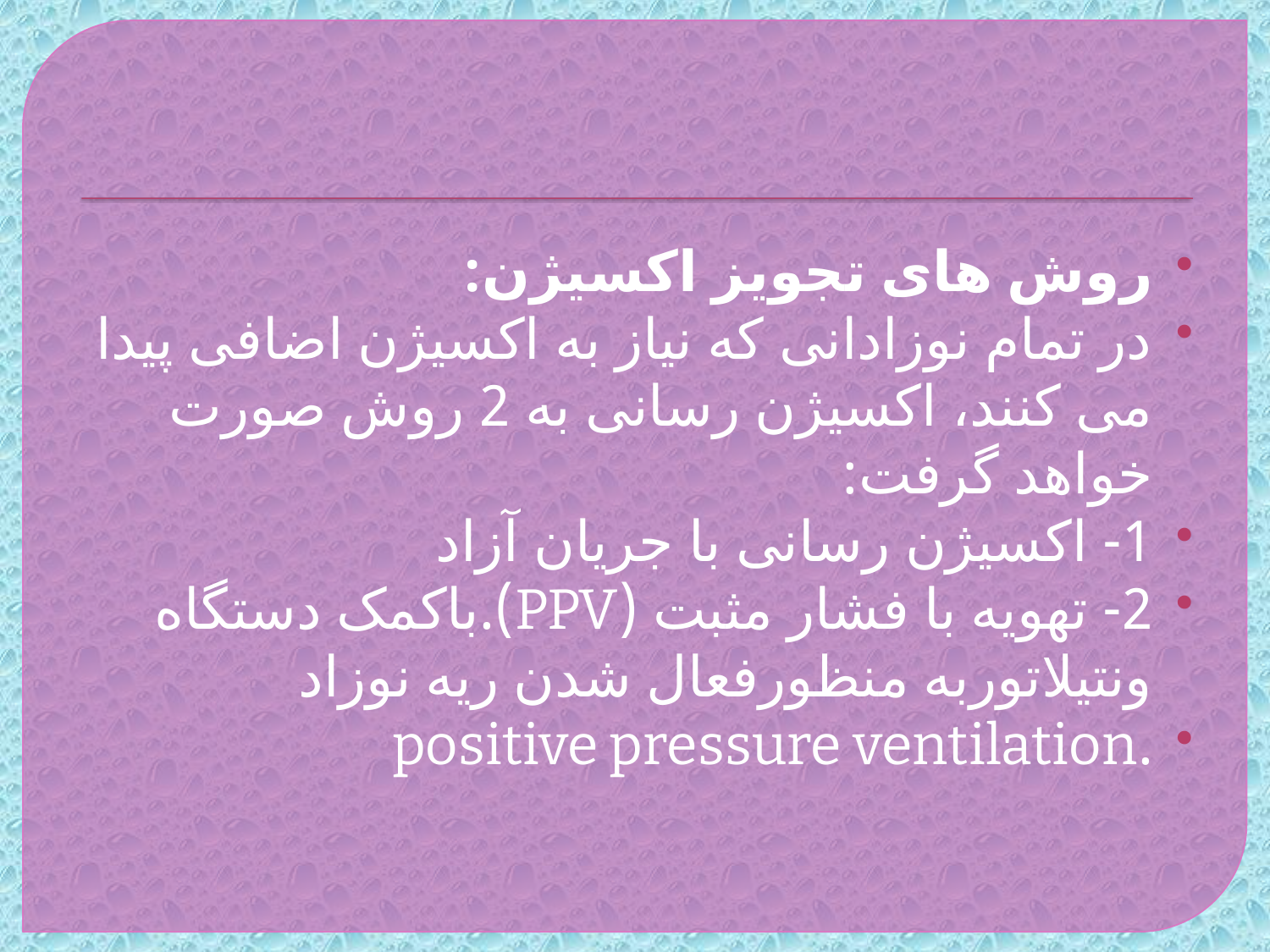

#
روش های تجویز اکسیژن:
در تمام نوزادانی که نیاز به اکسیژن اضافی پیدا می کنند، اکسیژن رسانی به 2 روش صورت خواهد گرفت:
1- اکسیژن رسانی با جریان آزاد
2- تهویه با فشار مثبت (PPV).باکمک دستگاه ونتیلاتوربه منظورفعال شدن ریه نوزاد
.positive pressure ventilation